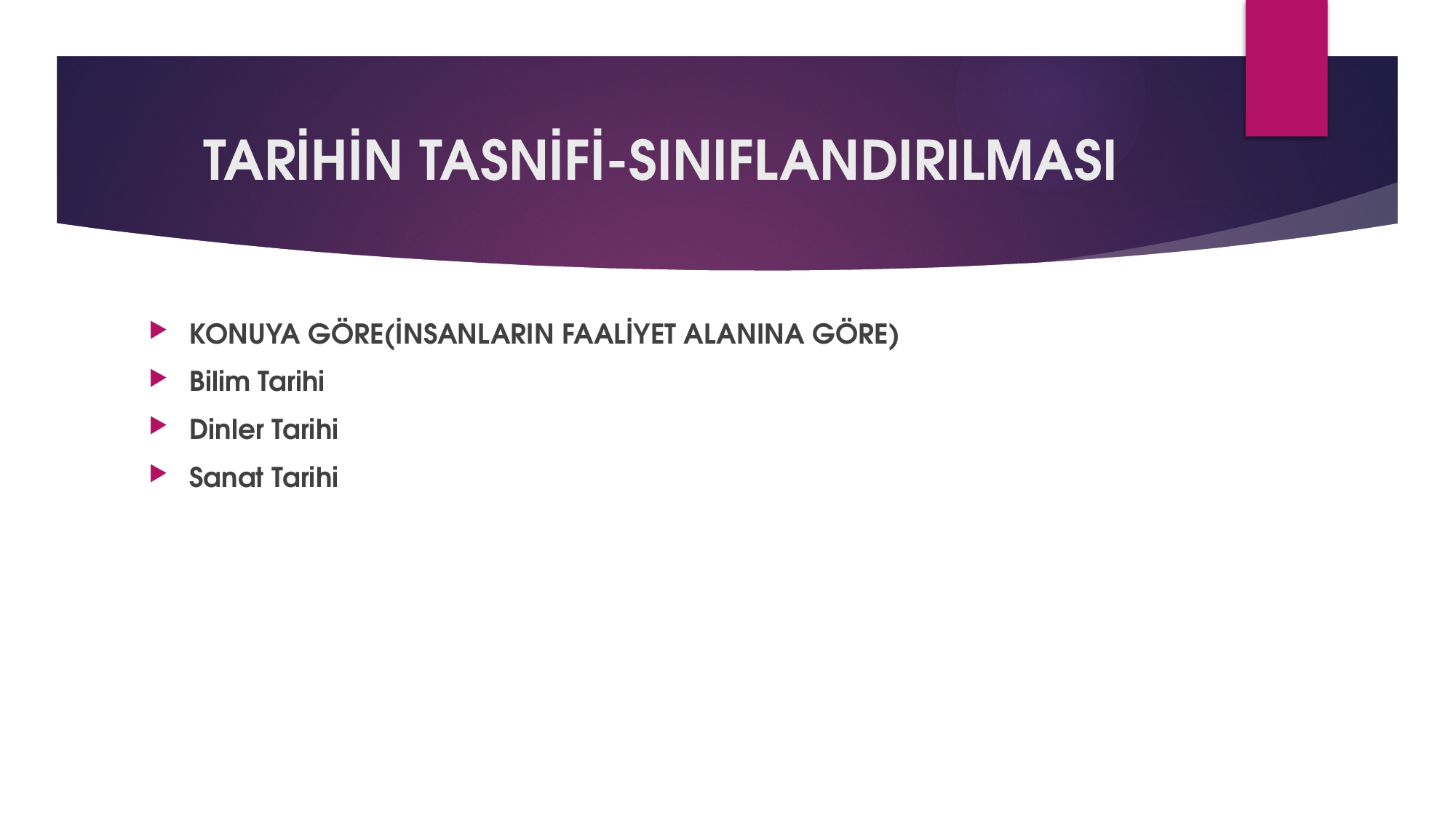

# TARİHİN TASNİFİ-SINIFLANDIRILMASI
KONUYA GÖRE(İNSANLARIN FAALİYET ALANINA GÖRE)
Bilim Tarihi
Dinler Tarihi
Sanat Tarihi